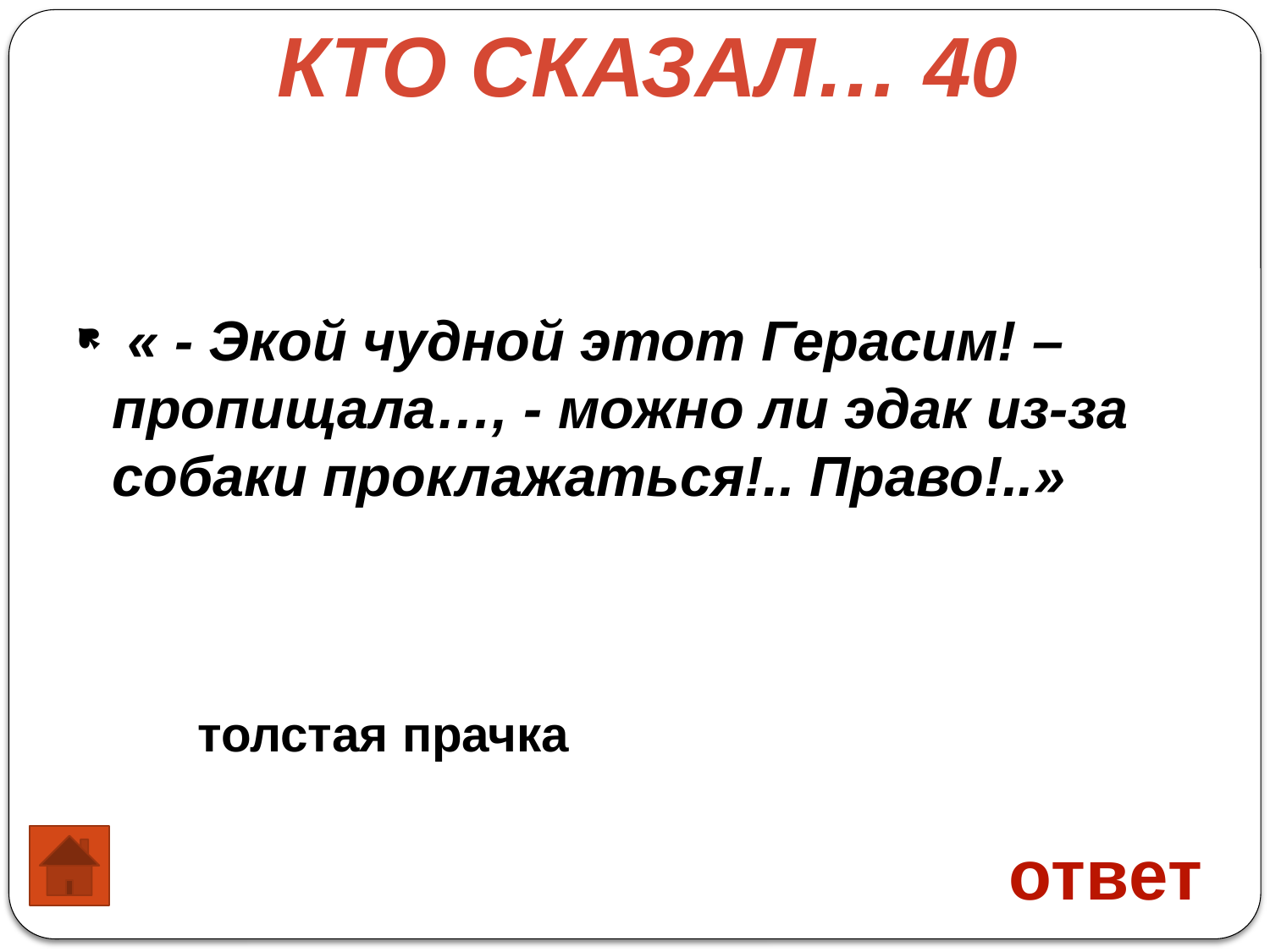

Кто сказал… 40
 « - Экой чудной этот Герасим! – пропищала…, - можно ли эдак из-за собаки проклажаться!.. Право!..»
толстая прачка
ответ